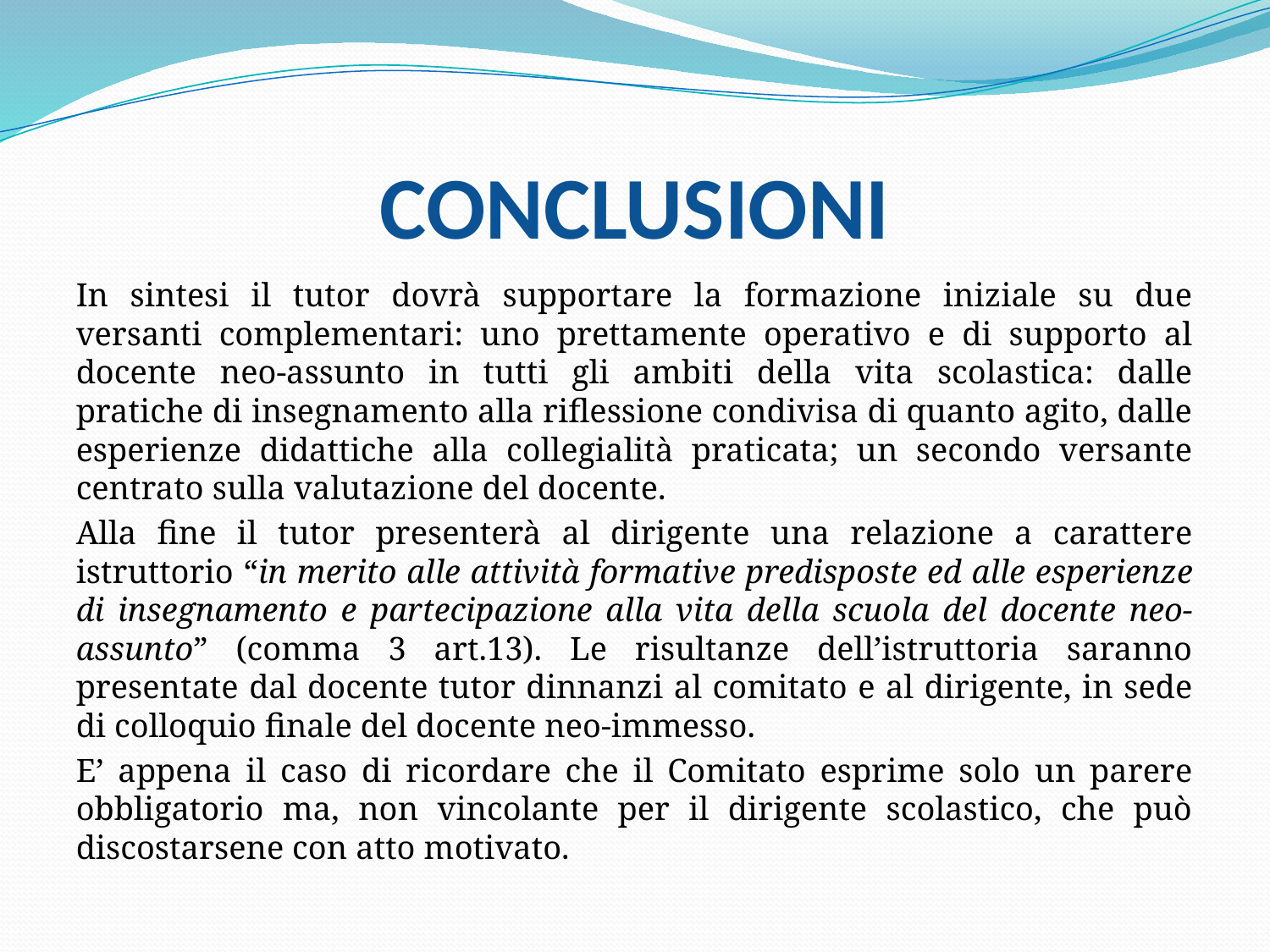

# CONCLUSIONI
In sintesi il tutor dovrà supportare la formazione iniziale su due versanti complementari: uno prettamente operativo e di supporto al docente neo-assunto in tutti gli ambiti della vita scolastica: dalle pratiche di insegnamento alla riflessione condivisa di quanto agito, dalle esperienze didattiche alla collegialità praticata; un secondo versante centrato sulla valutazione del docente.
Alla fine il tutor presenterà al dirigente una relazione a carattere istruttorio “in merito alle attività formative predisposte ed alle esperienze di insegnamento e partecipazione alla vita della scuola del docente neo-assunto” (comma 3 art.13). Le risultanze dell’istruttoria saranno presentate dal docente tutor dinnanzi al comitato e al dirigente, in sede di colloquio finale del docente neo-immesso.
E’ appena il caso di ricordare che il Comitato esprime solo un parere obbligatorio ma, non vincolante per il dirigente scolastico, che può discostarsene con atto motivato.